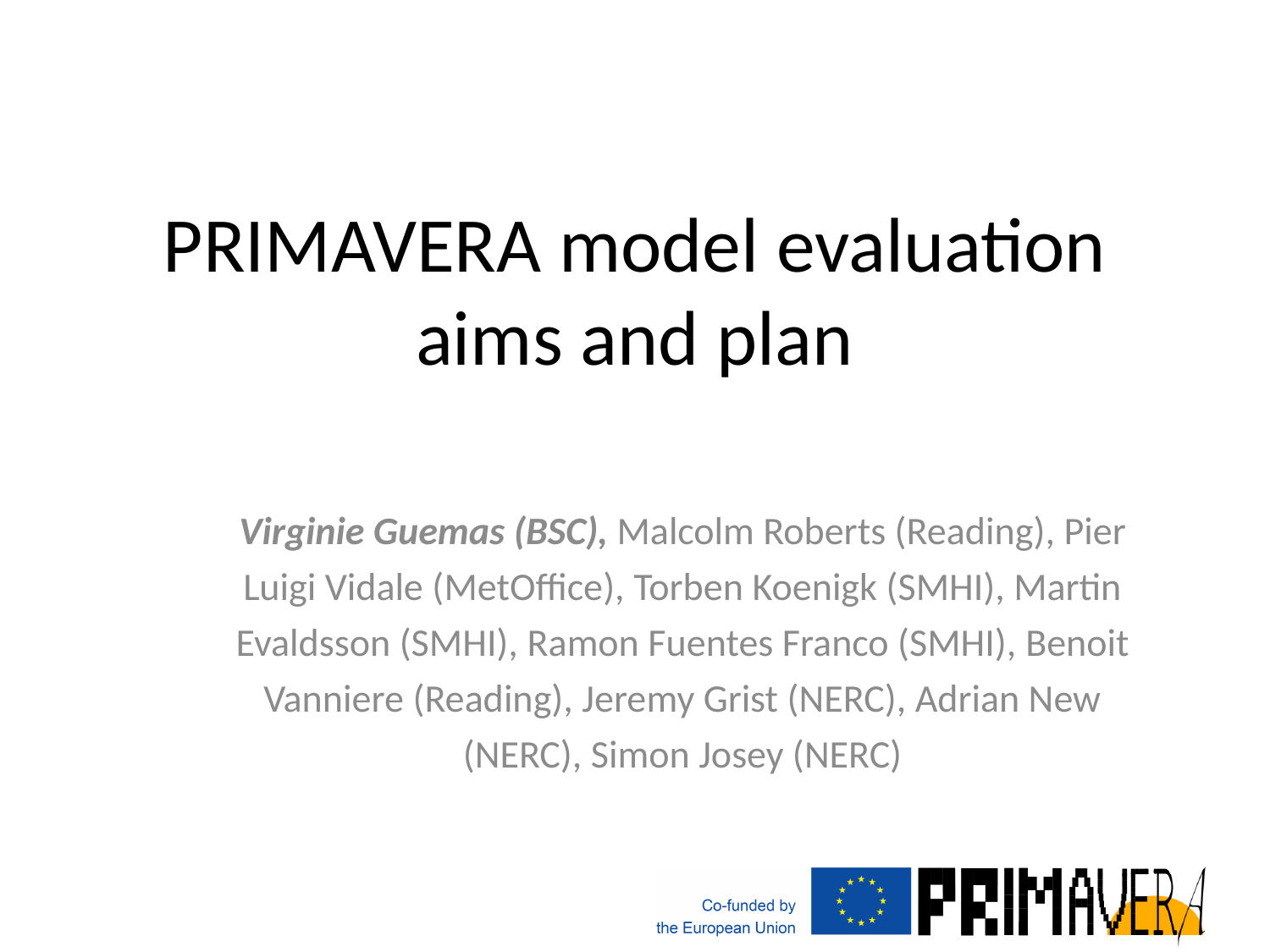

# PRIMAVERA model evaluation aims and plan
Virginie Guemas (BSC), Malcolm Roberts (Reading), Pier Luigi Vidale (MetOffice), Torben Koenigk (SMHI), Martin Evaldsson (SMHI), Ramon Fuentes Franco (SMHI), Benoit Vanniere (Reading), Jeremy Grist (NERC), Adrian New (NERC), Simon Josey (NERC)